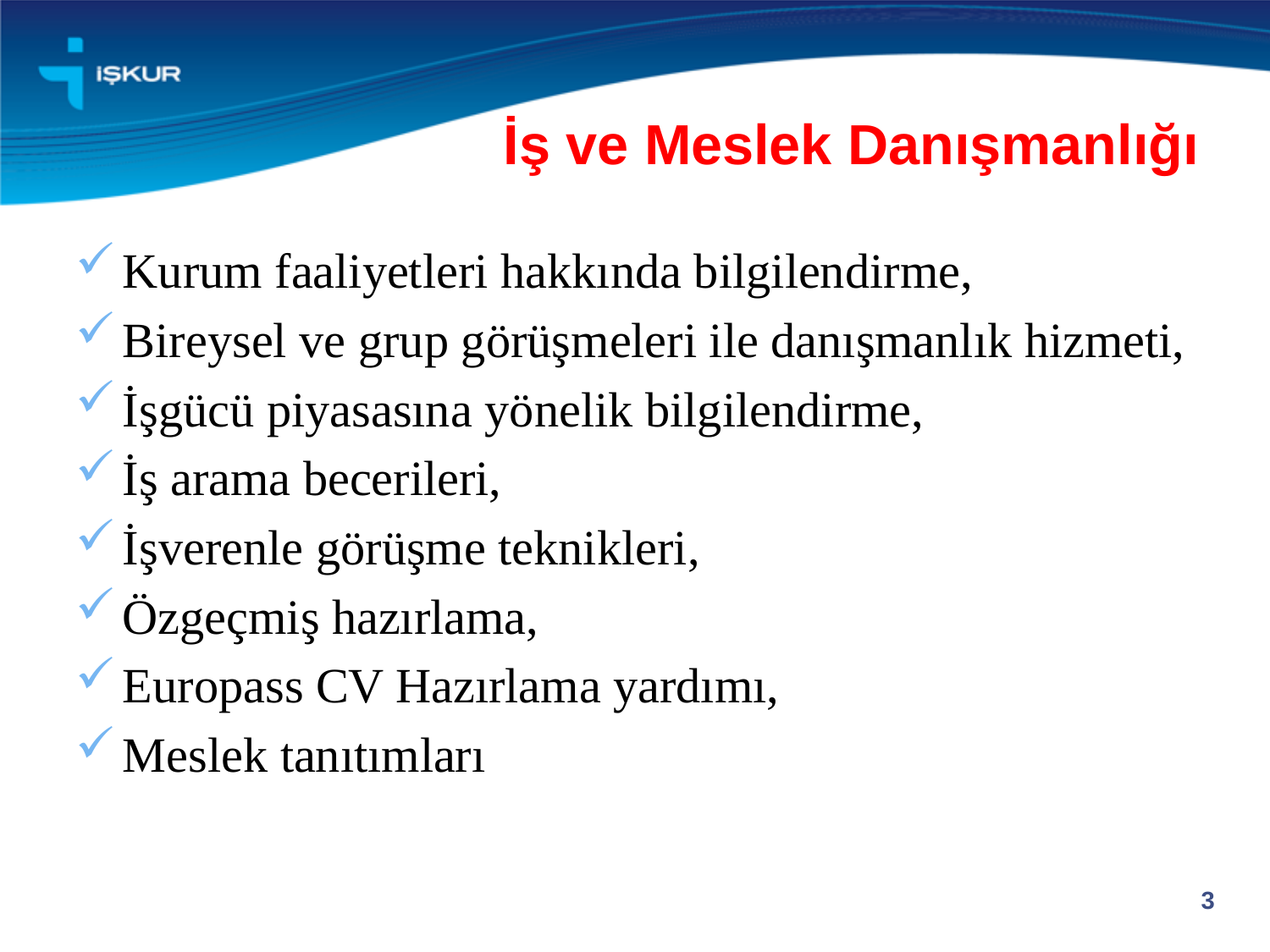

# İş ve Meslek Danışmanlığı
Kurum faaliyetleri hakkında bilgilendirme,
Bireysel ve grup görüşmeleri ile danışmanlık hizmeti,
İşgücü piyasasına yönelik bilgilendirme,
İş arama becerileri,
İşverenle görüşme teknikleri,
Özgeçmiş hazırlama,
Europass CV Hazırlama yardımı,
Meslek tanıtımları
3